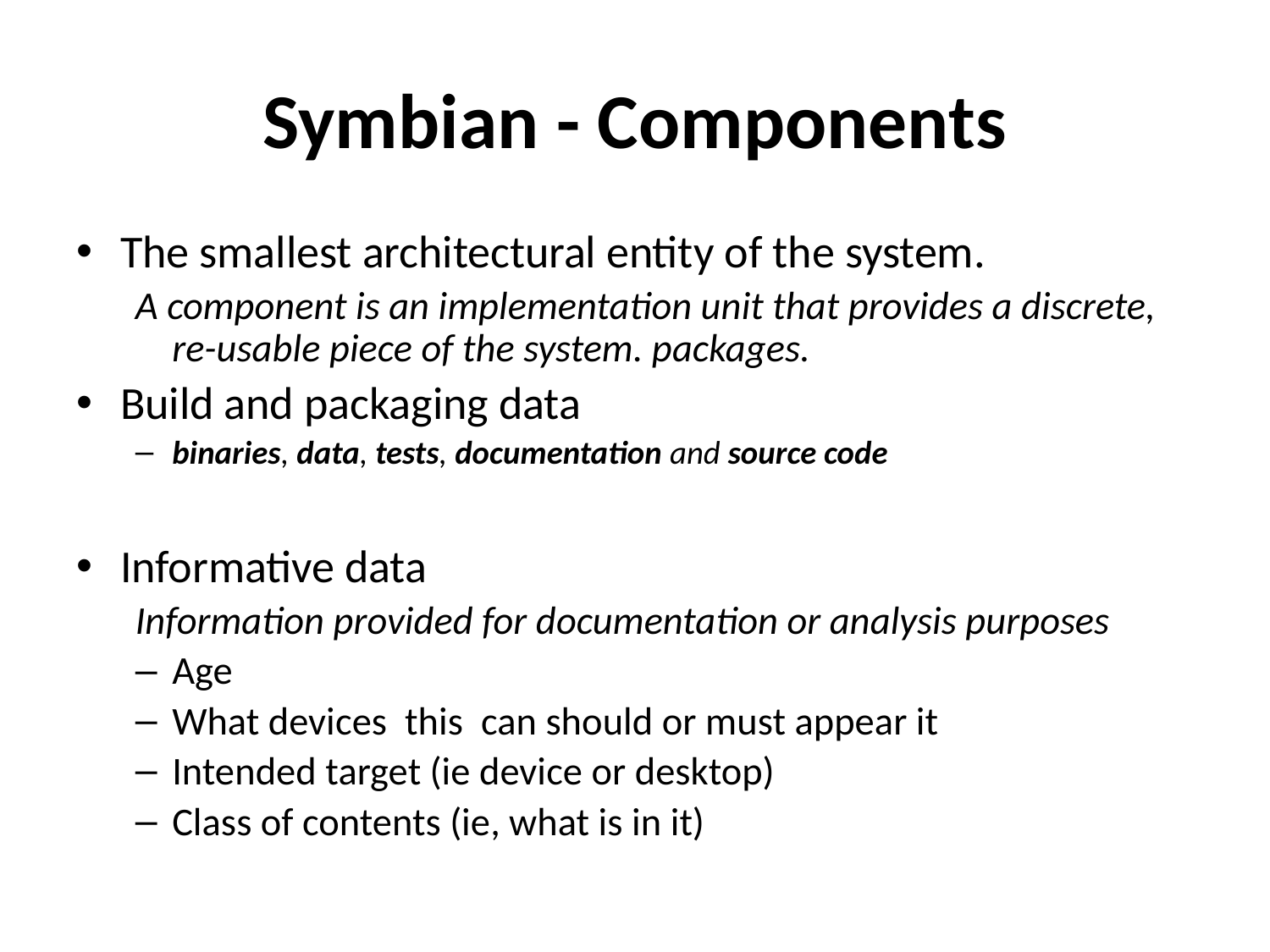

# Symbian - Components
The smallest architectural entity of the system.
A component is an implementation unit that provides a discrete, re-usable piece of the system. packages.
Build and packaging data
binaries, data, tests, documentation and source code

Informative data
Information provided for documentation or analysis purposes
Age
What devices  this  can should or must appear it
Intended target (ie device or desktop)
Class of contents (ie, what is in it)